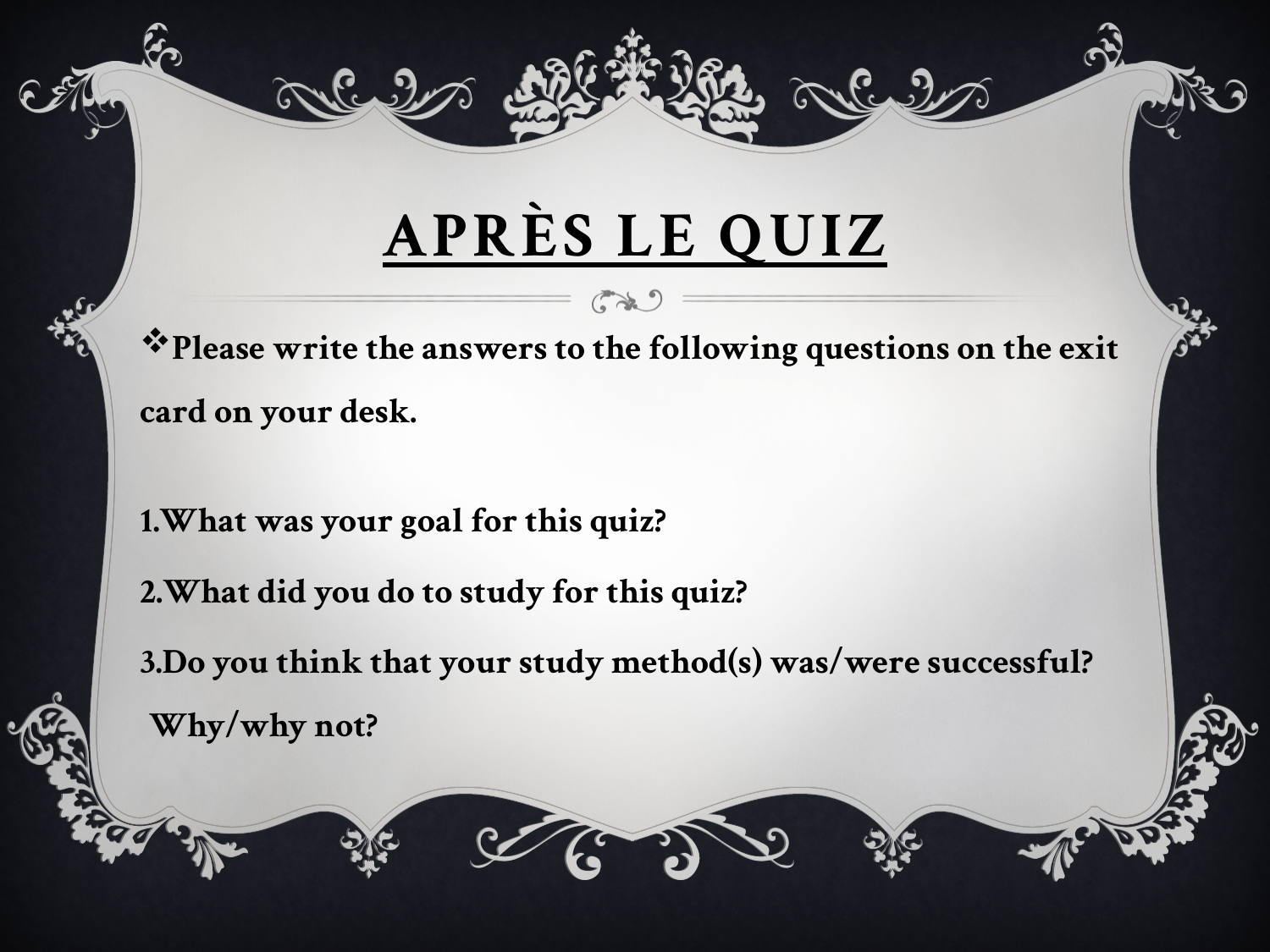

# AprÈs le quiz
Please write the answers to the following questions on the exit card on your desk.

What was your goal for this quiz?
What did you do to study for this quiz?
Do you think that your study method(s) was/were successful? Why/why not?